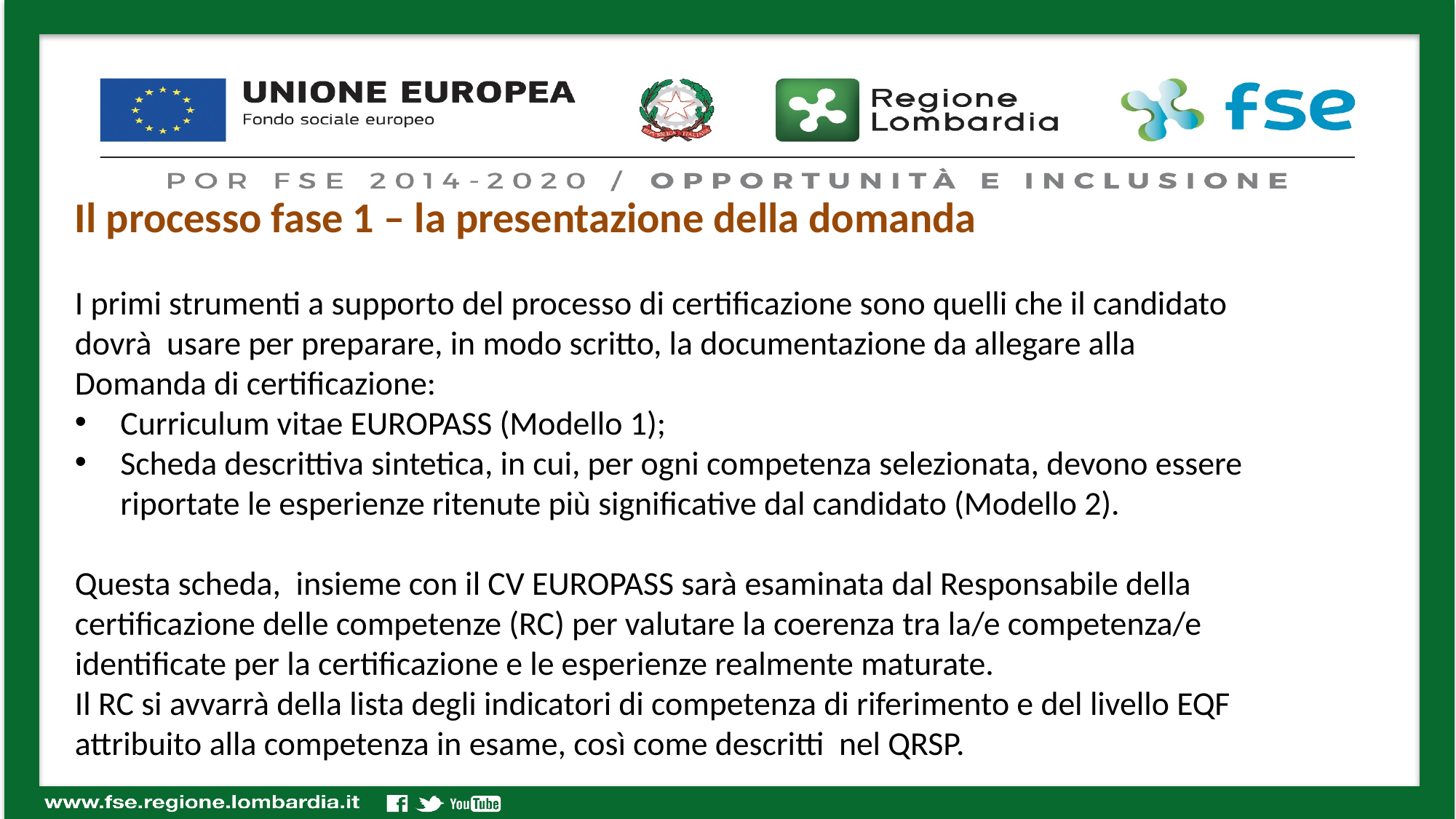

Il processo fase 1 – la presentazione della domanda
I primi strumenti a supporto del processo di certificazione sono quelli che il candidato dovrà  usare per preparare, in modo scritto, la documentazione da allegare alla Domanda di certificazione:
Curriculum vitae EUROPASS (Modello 1);
Scheda descrittiva sintetica, in cui, per ogni competenza selezionata, devono essere riportate le esperienze ritenute più significative dal candidato (Modello 2).

Questa scheda,  insieme con il CV EUROPASS sarà esaminata dal Responsabile della certificazione delle competenze (RC) per valutare la coerenza tra la/e competenza/e identificate per la certificazione e le esperienze realmente maturate.
Il RC si avvarrà della lista degli indicatori di competenza di riferimento e del livello EQF attribuito alla competenza in esame, così come descritti  nel QRSP.